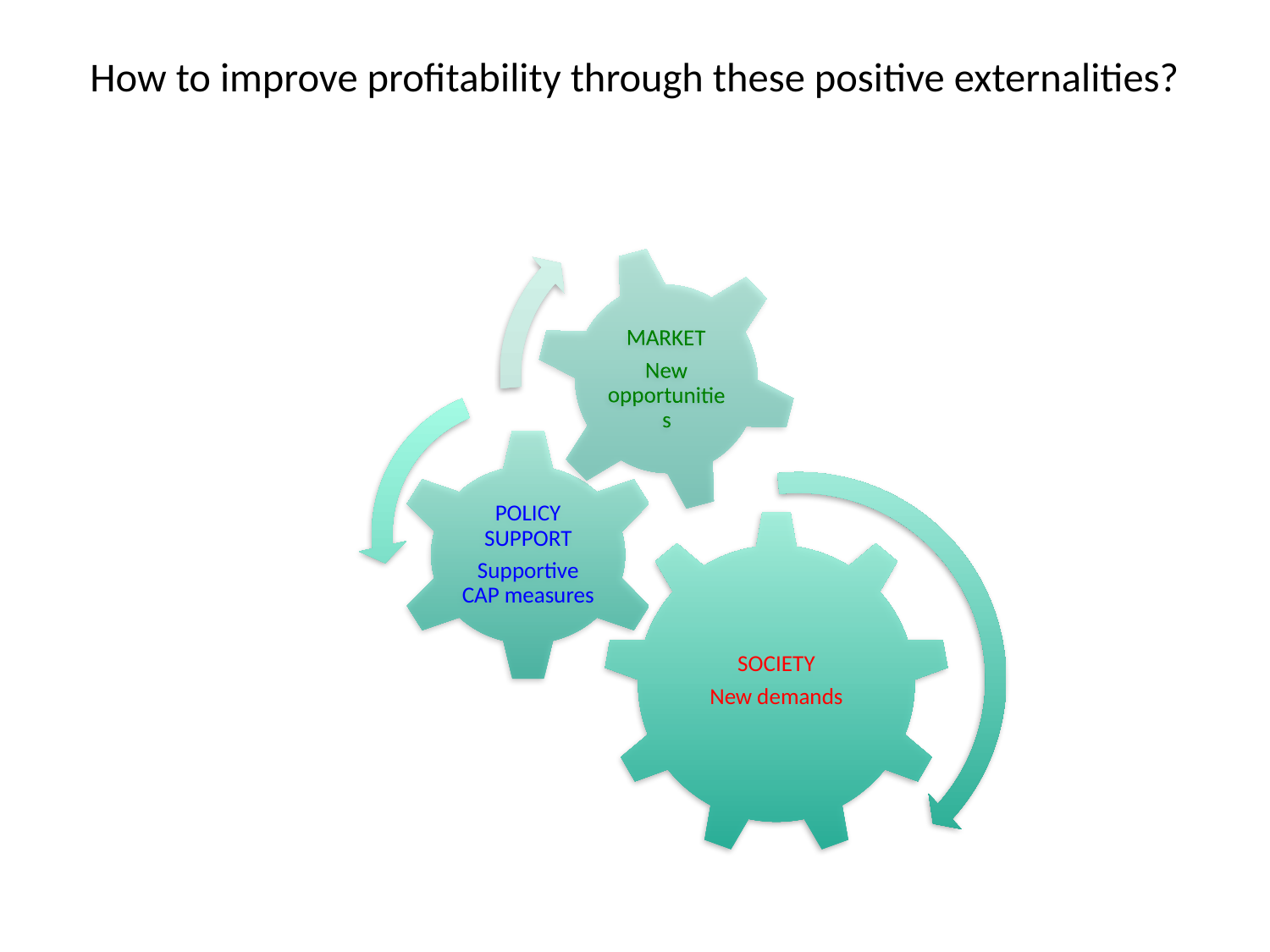

# How to improve profitability through these positive externalities?
SOCIETY
New demands
POLICY SUPPORT
Supportive CAP measures
MARKET
New opportunities